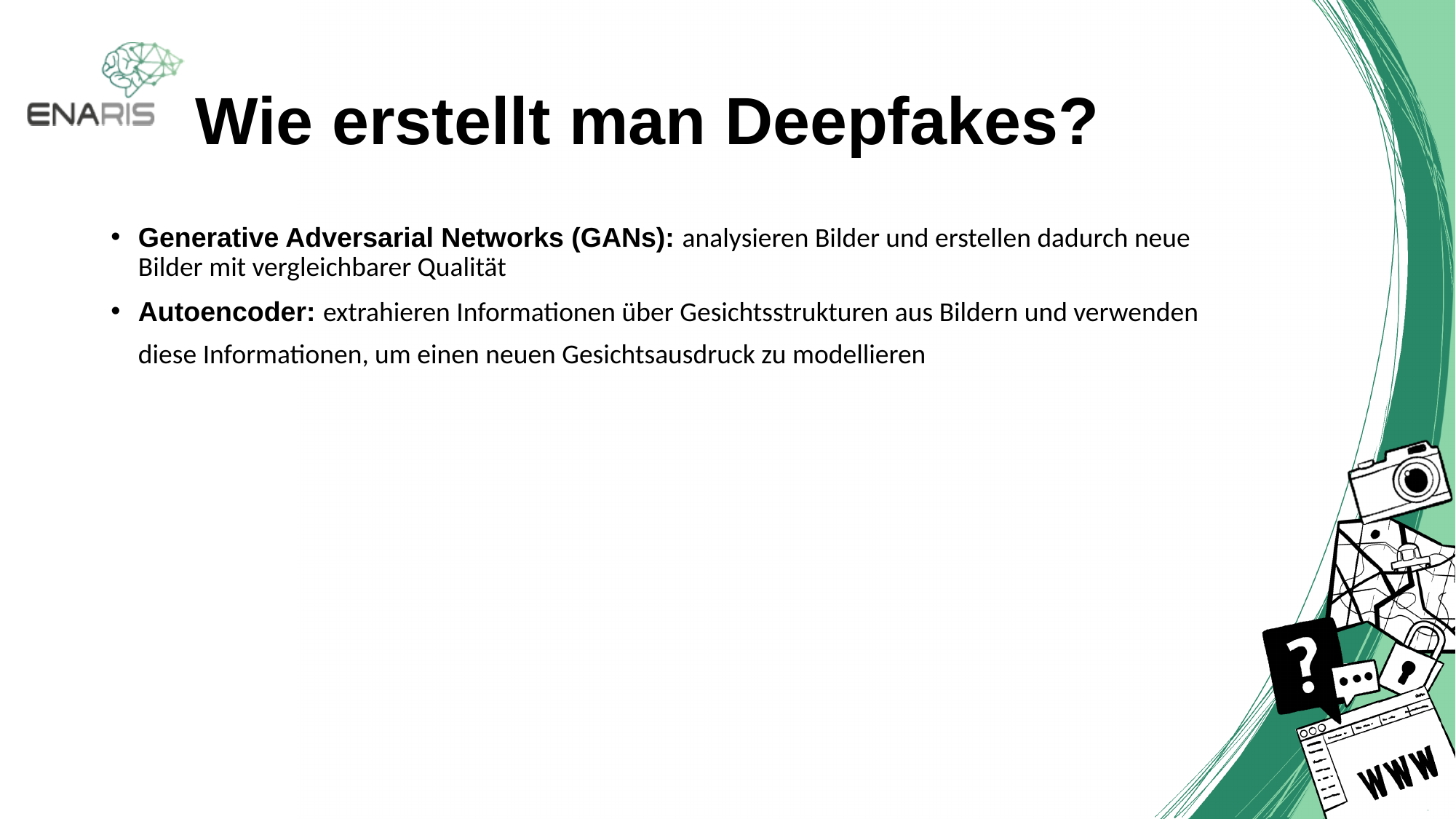

# Wie erstellt man Deepfakes?
Generative Adversarial Networks (GANs): analysieren Bilder und erstellen dadurch neue Bilder mit vergleichbarer Qualität
Autoencoder: extrahieren Informationen über Gesichtsstrukturen aus Bildern und verwenden  diese Informationen, um einen neuen Gesichtsausdruck zu modellieren